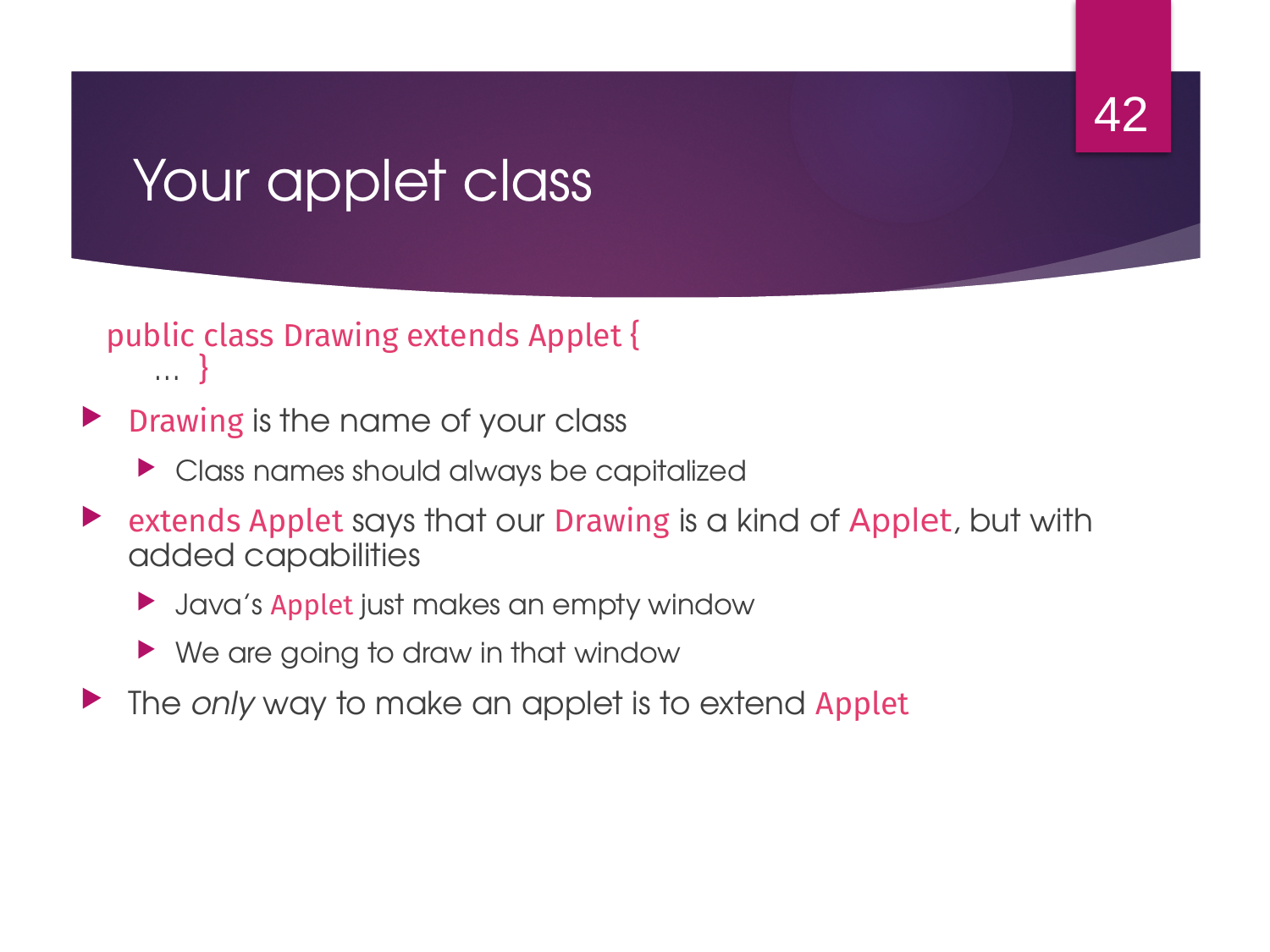

# Your applet class
   public class Drawing extends Applet {
   …  }
Drawing is the name of your class
Class names should always be capitalized
extends Applet says that our Drawing is a kind of Applet, but with added capabilities
Java’s Applet just makes an empty window
We are going to draw in that window
The only way to make an applet is to extend Applet
42